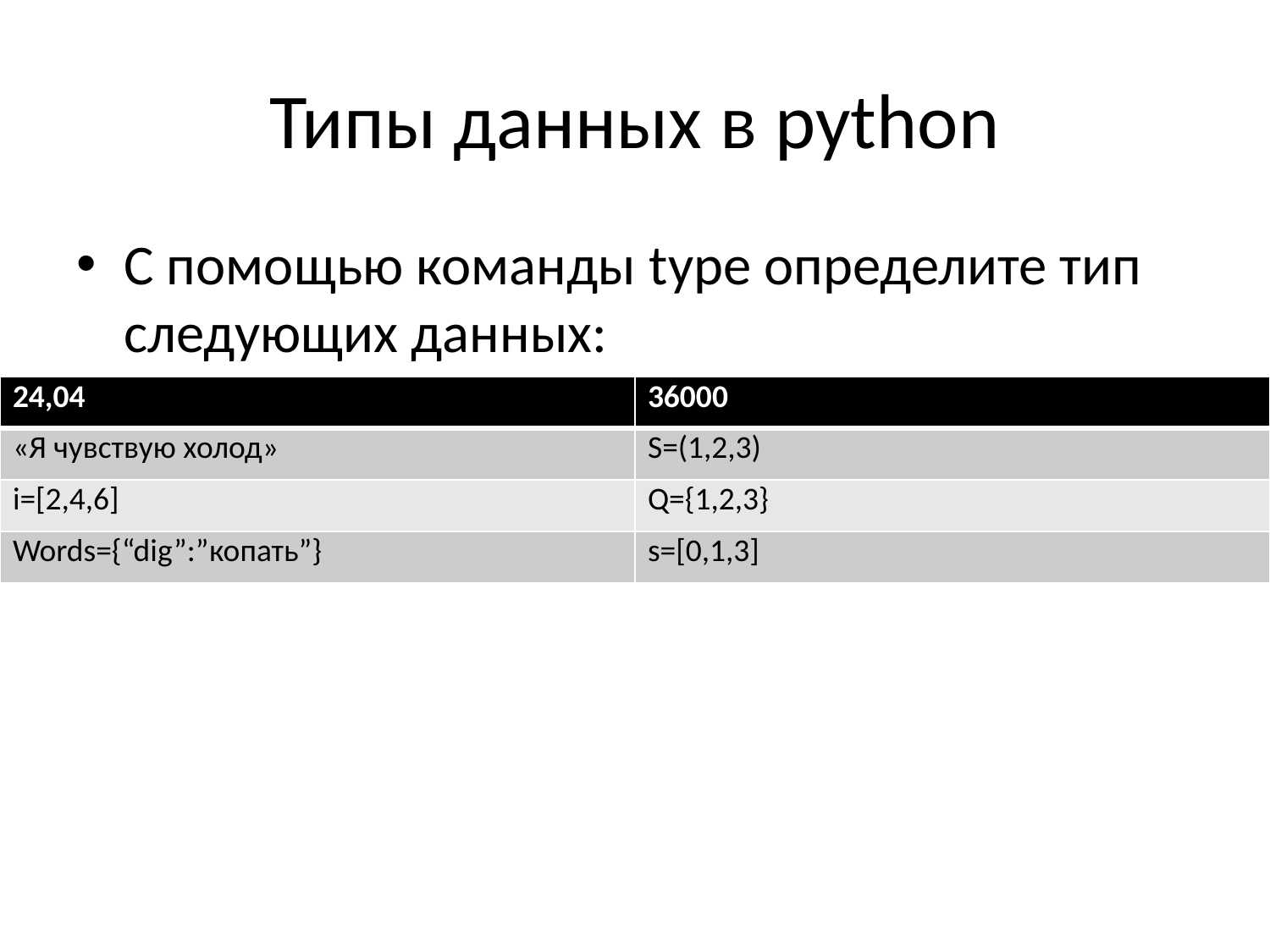

# Типы данных в python
C помощью команды type определите тип следующих данных:
| 24,04 | 36000 |
| --- | --- |
| «Я чувствую холод» | S=(1,2,3) |
| i=[2,4,6] | Q={1,2,3} |
| Words={“dig”:”копать”} | s=[0,1,3] |